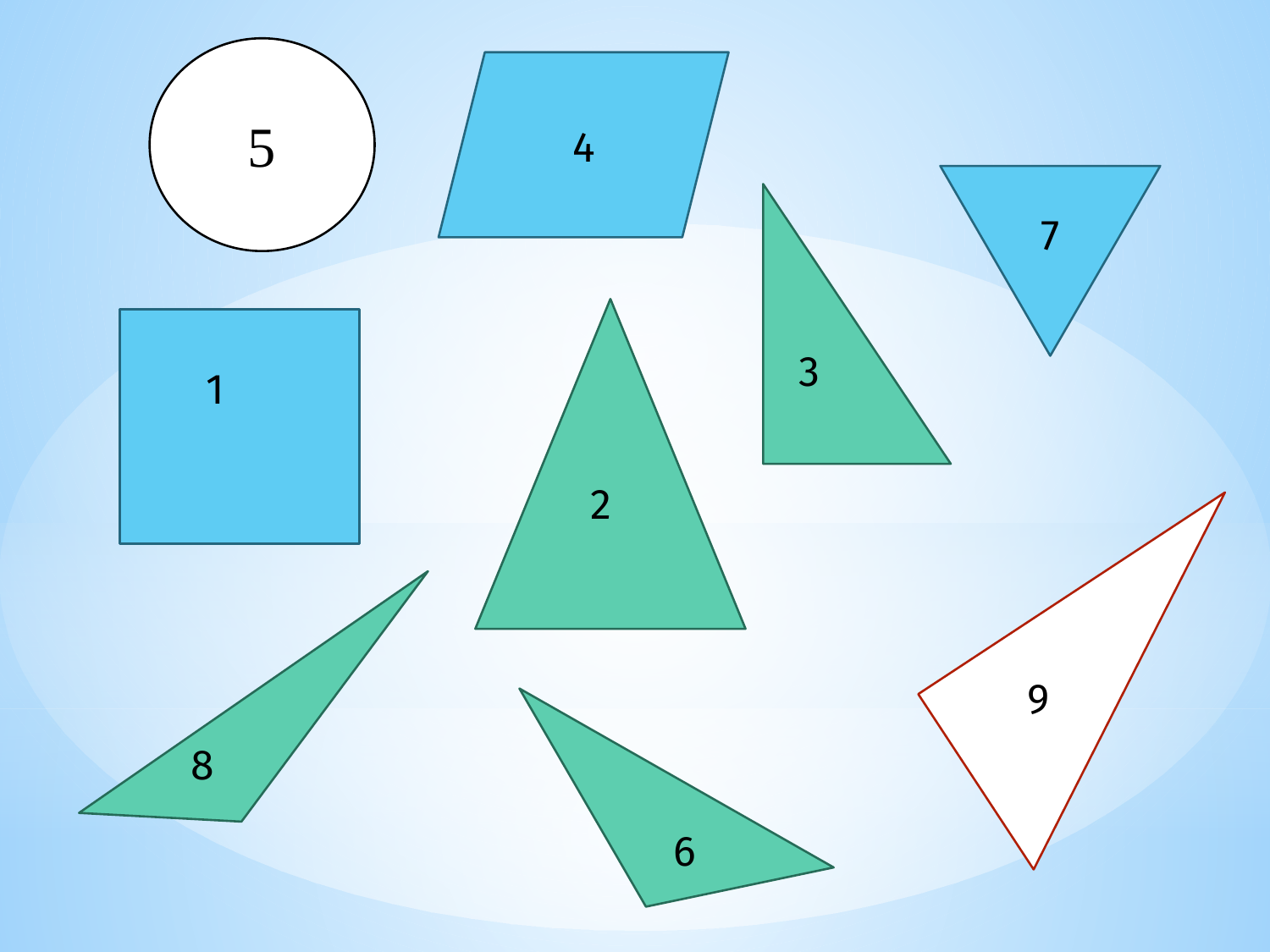

5
4

7

3
1
2

9
8

6